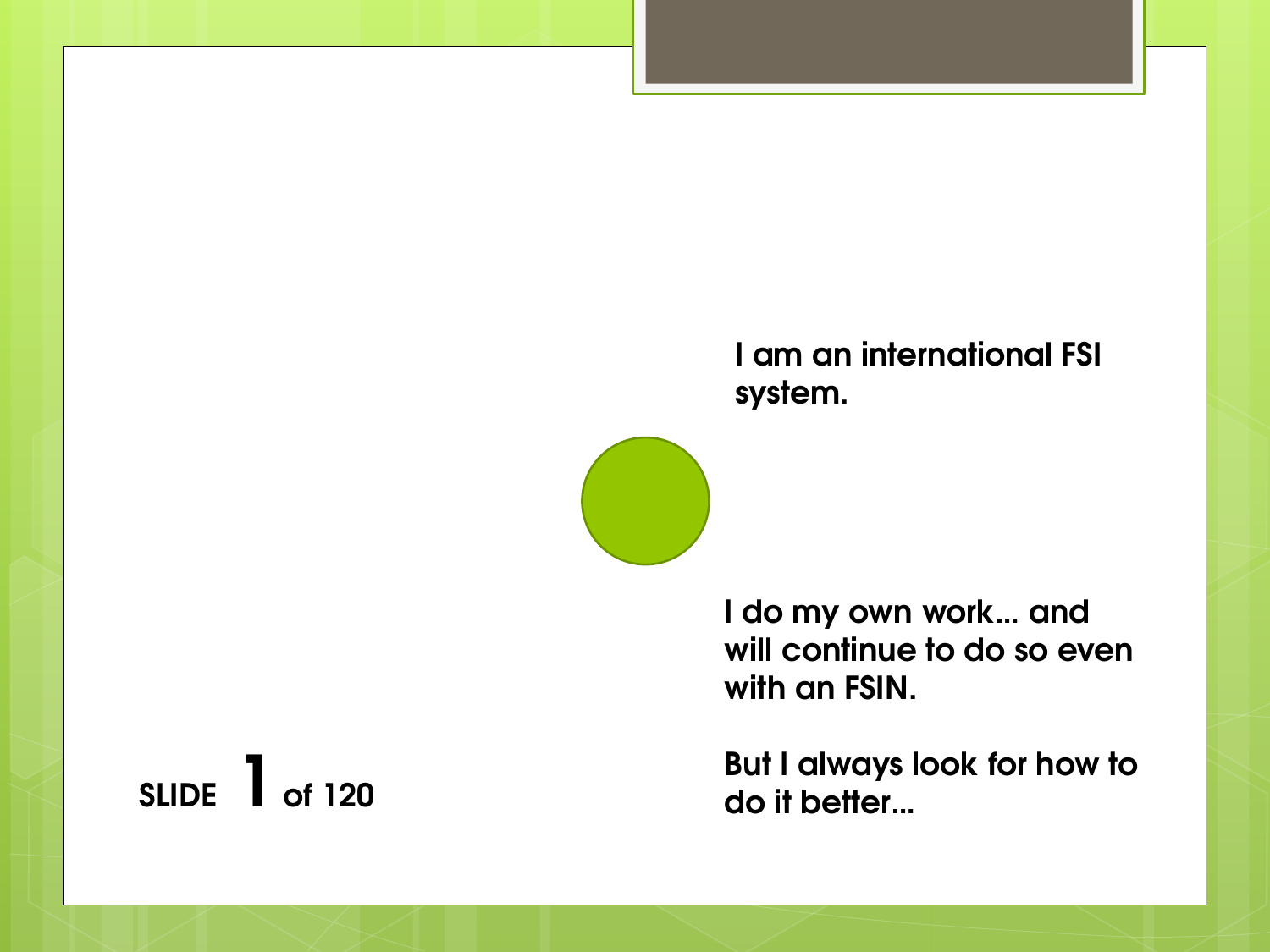

I am an international FSI system.

I do my own work… and will continue to do so even with an FSIN.

But I always look for how to do it better…
SLIDE  1 of 120